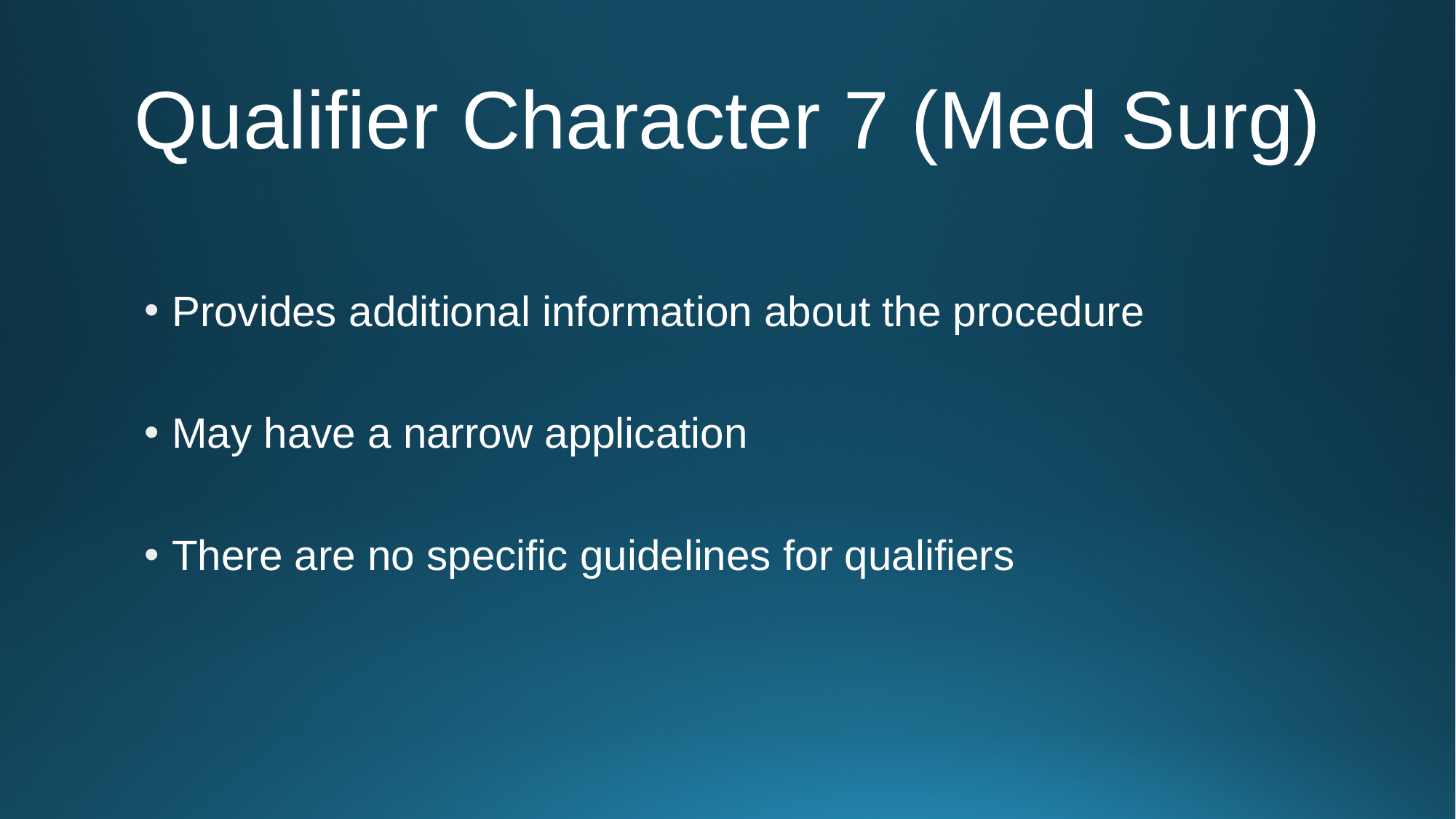

# Qualifier Character 7 (Med Surg)

Provides additional information about the procedure

May have a narrow application

There are no specific guidelines for qualifiers